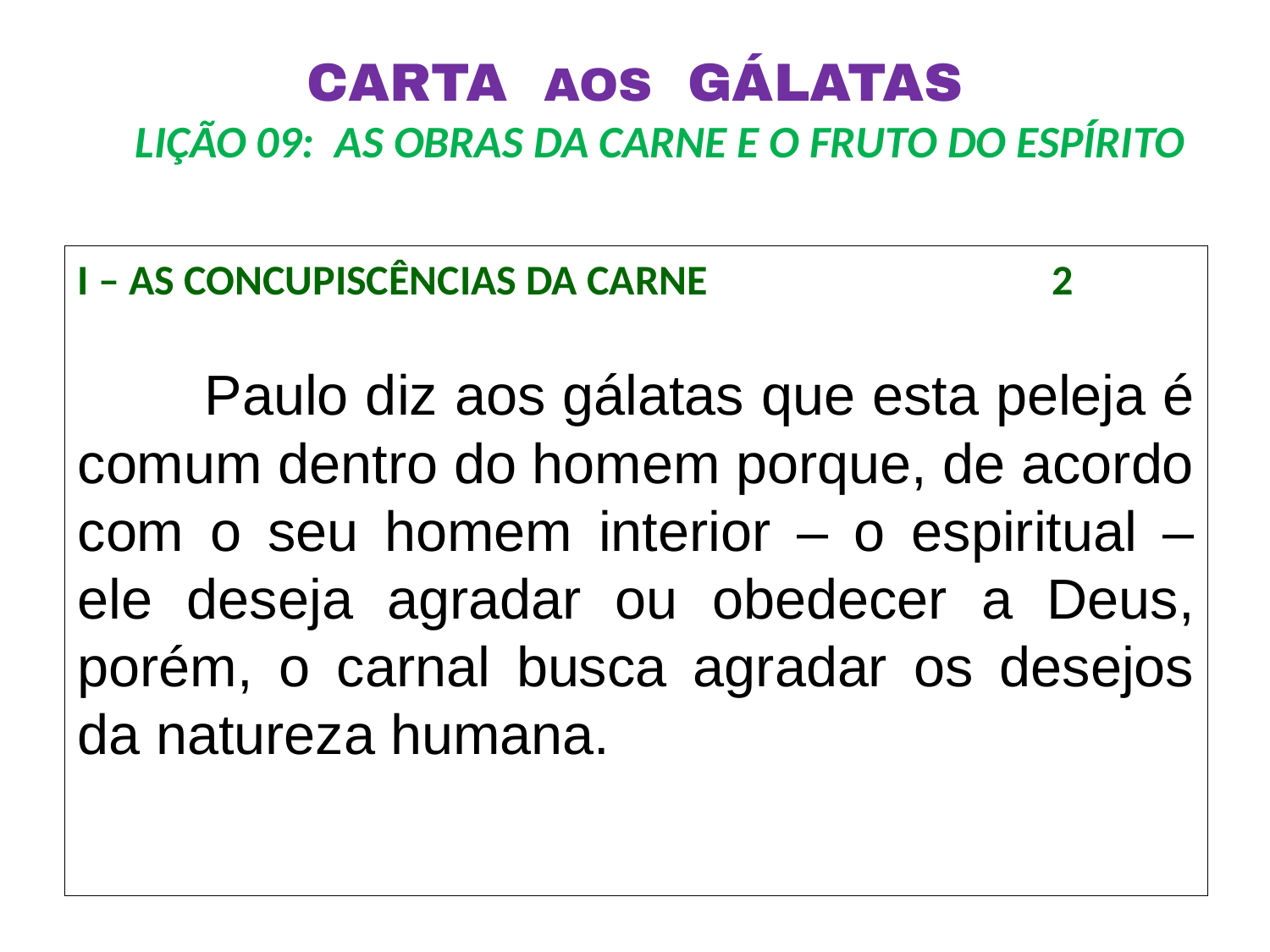

# CARTA  AOS  GÁLATAS LIÇÃO 09:  AS OBRAS DA CARNE E O FRUTO DO ESPÍRITO
I – AS CONCUPISCÊNCIAS DA CARNE			         2

	Paulo diz aos gálatas que esta peleja é comum dentro do homem porque, de acordo com o seu homem interior – o espiritual – ele deseja agradar ou obedecer a Deus, porém, o carnal busca agradar os desejos da natureza humana.